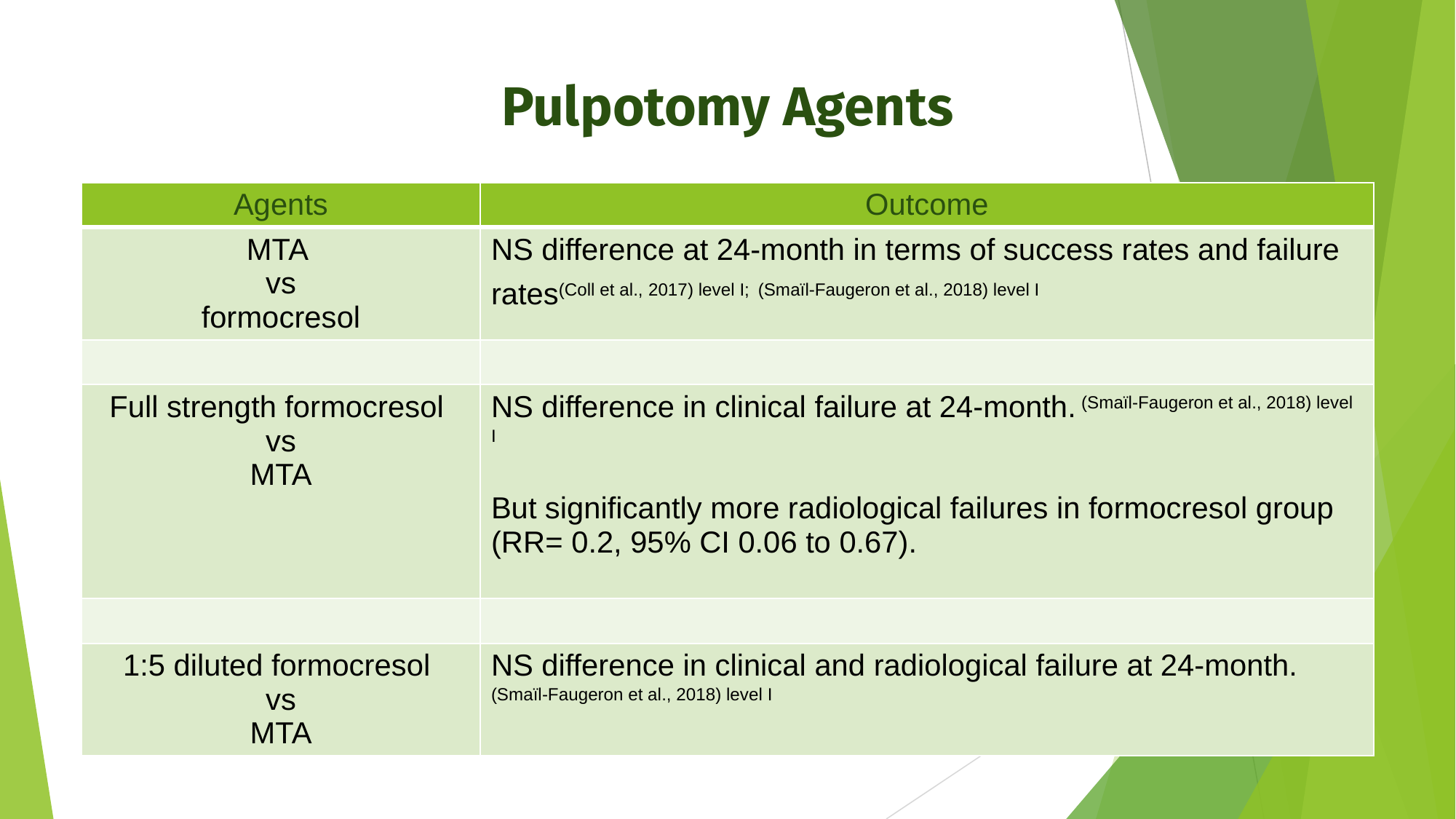

# Pulpotomy Agents
| Agents | Outcome |
| --- | --- |
| MTA vs formocresol | NS difference at 24-month in terms of success rates and failure rates(Coll et al., 2017) level I; (Smaïl-Faugeron et al., 2018) level I |
|  |  |
| Full strength formocresol vs MTA | NS difference in clinical failure at 24-month. (Smaïl-Faugeron et al., 2018) level I But significantly more radiological failures in formocresol group (RR= 0.2, 95% CI 0.06 to 0.67). |
|  |  |
| 1:5 diluted formocresol vs MTA | NS difference in clinical and radiological failure at 24-month. (Smaïl-Faugeron et al., 2018) level I |